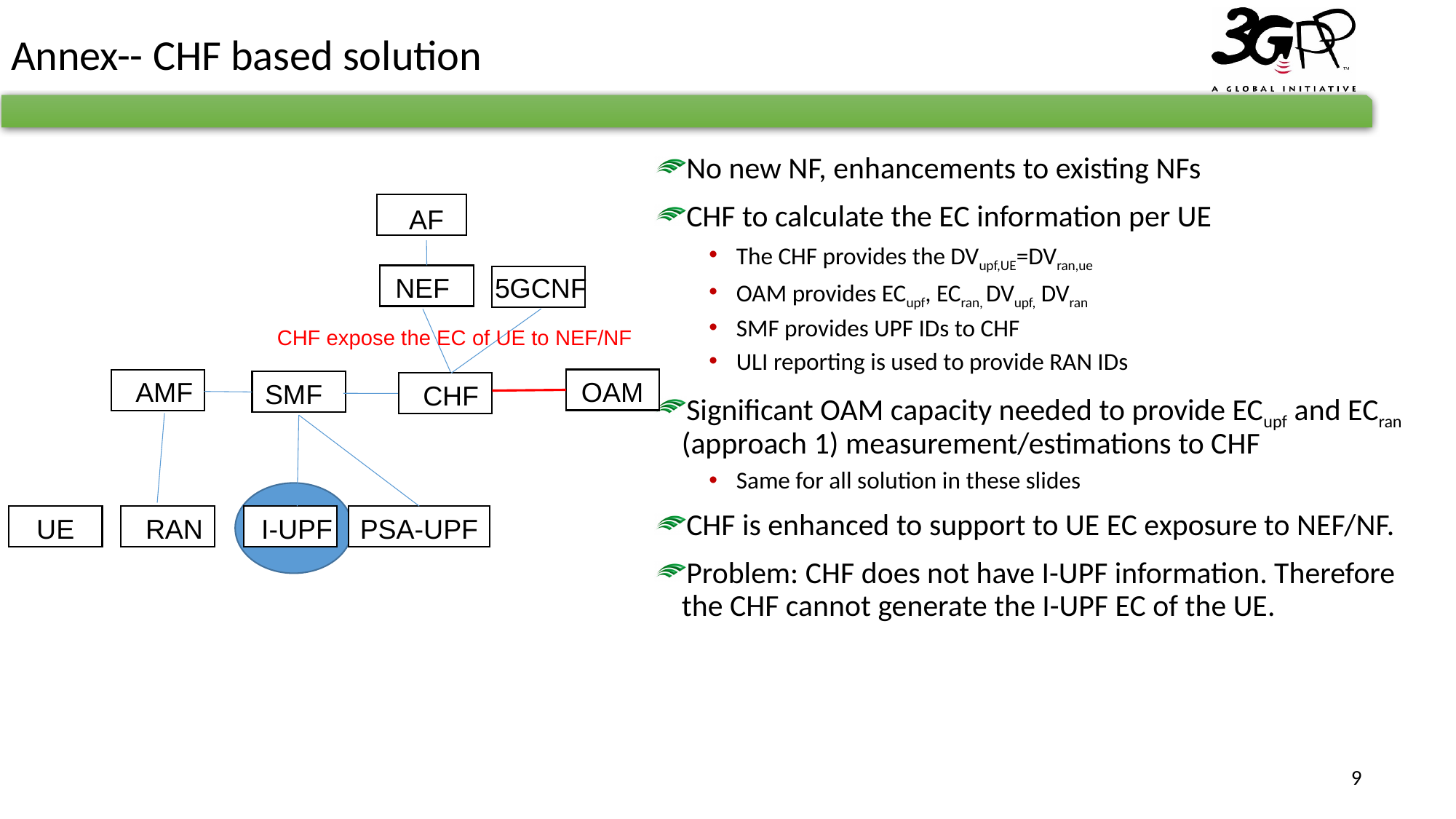

# Annex-- CHF based solution
No new NF, enhancements to existing NFs
CHF to calculate the EC information per UE
The CHF provides the DVupf,UE=DVran,ue
OAM provides ECupf, ECran, DVupf, DVran
SMF provides UPF IDs to CHF
ULI reporting is used to provide RAN IDs
Significant OAM capacity needed to provide ECupf and ECran (approach 1) measurement/estimations to CHF
Same for all solution in these slides
CHF is enhanced to support to UE EC exposure to NEF/NF.
Problem: CHF does not have I-UPF information. Therefore the CHF cannot generate the I-UPF EC of the UE.

UE
AF
UE
5GCNF
NEF
UE
CHF expose the EC of UE to NEF/NF
UE
UE
OAM
AMF
UE
SMF
UE
CHF

UE
UE
UE
UE
UE
I-UPF
PSA-UPF
RAN